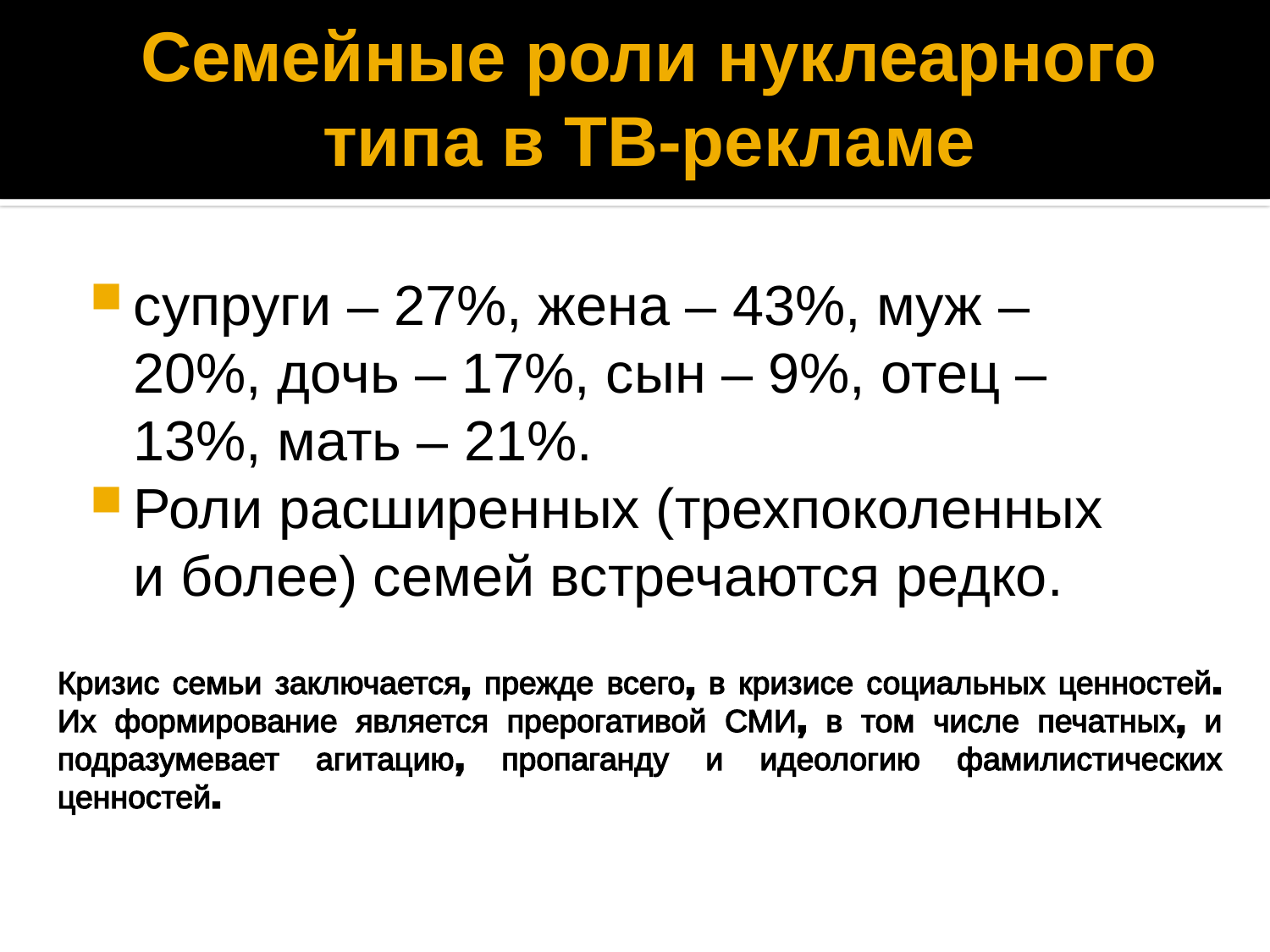

# Семейные роли нуклеарного типа в ТВ-рекламе
супруги – 27%, жена – 43%, муж – 20%, дочь – 17%, сын – 9%, отец – 13%, мать – 21%.
Роли расширенных (трехпоколенных и более) семей встречаются редко.
Кризис семьи заключается, прежде всего, в кризисе социальных ценностей. Их формирование является прерогативой СМИ, в том числе печатных, и подразумевает агитацию, пропаганду и идеологию фамилистических ценностей.